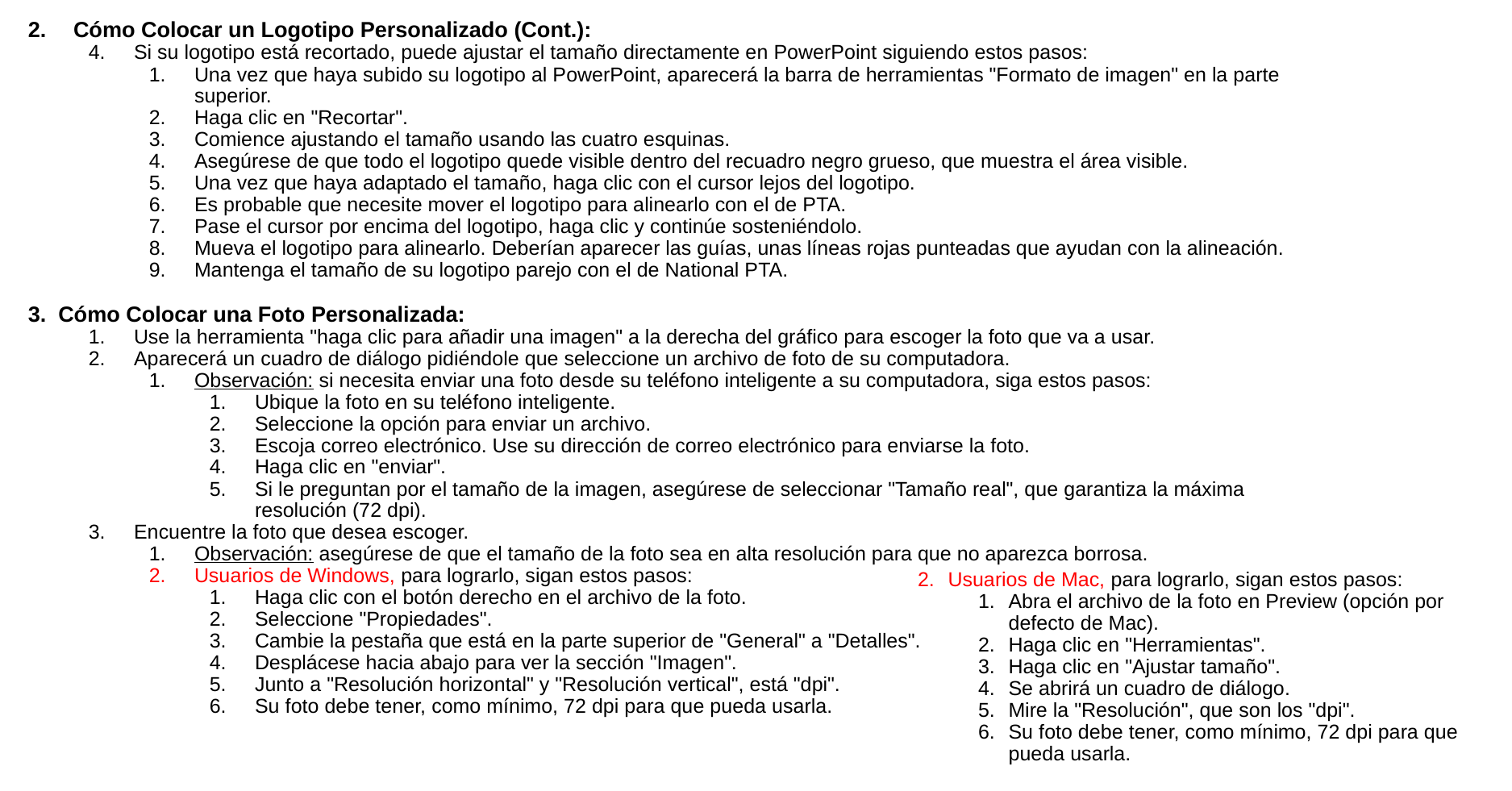

Cómo Colocar un Logotipo Personalizado (Cont.):
Si su logotipo está recortado, puede ajustar el tamaño directamente en PowerPoint siguiendo estos pasos:
Una vez que haya subido su logotipo al PowerPoint, aparecerá la barra de herramientas "Formato de imagen" en la parte superior.
Haga clic en "Recortar".
Comience ajustando el tamaño usando las cuatro esquinas.
Asegúrese de que todo el logotipo quede visible dentro del recuadro negro grueso, que muestra el área visible.
Una vez que haya adaptado el tamaño, haga clic con el cursor lejos del logotipo.
Es probable que necesite mover el logotipo para alinearlo con el de PTA.
Pase el cursor por encima del logotipo, haga clic y continúe sosteniéndolo.
Mueva el logotipo para alinearlo. Deberían aparecer las guías, unas líneas rojas punteadas que ayudan con la alineación.
Mantenga el tamaño de su logotipo parejo con el de National PTA.
Cómo Colocar una Foto Personalizada:
Use la herramienta "haga clic para añadir una imagen" a la derecha del gráfico para escoger la foto que va a usar.
Aparecerá un cuadro de diálogo pidiéndole que seleccione un archivo de foto de su computadora.
Observación: si necesita enviar una foto desde su teléfono inteligente a su computadora, siga estos pasos:
Ubique la foto en su teléfono inteligente.
Seleccione la opción para enviar un archivo.
Escoja correo electrónico. Use su dirección de correo electrónico para enviarse la foto.
Haga clic en "enviar".
Si le preguntan por el tamaño de la imagen, asegúrese de seleccionar "Tamaño real", que garantiza la máxima resolución (72 dpi).
Encuentre la foto que desea escoger.
Observación: asegúrese de que el tamaño de la foto sea en alta resolución para que no aparezca borrosa.
Usuarios de Windows, para lograrlo, sigan estos pasos:
Haga clic con el botón derecho en el archivo de la foto.
Seleccione "Propiedades".
Cambie la pestaña que está en la parte superior de "General" a "Detalles".
Desplácese hacia abajo para ver la sección "Imagen".
Junto a "Resolución horizontal" y "Resolución vertical", está "dpi".
Su foto debe tener, como mínimo, 72 dpi para que pueda usarla.
Usuarios de Mac, para lograrlo, sigan estos pasos:
Abra el archivo de la foto en Preview (opción por defecto de Mac).
Haga clic en "Herramientas".
Haga clic en "Ajustar tamaño".
Se abrirá un cuadro de diálogo.
Mire la "Resolución", que son los "dpi".
Su foto debe tener, como mínimo, 72 dpi para que pueda usarla.